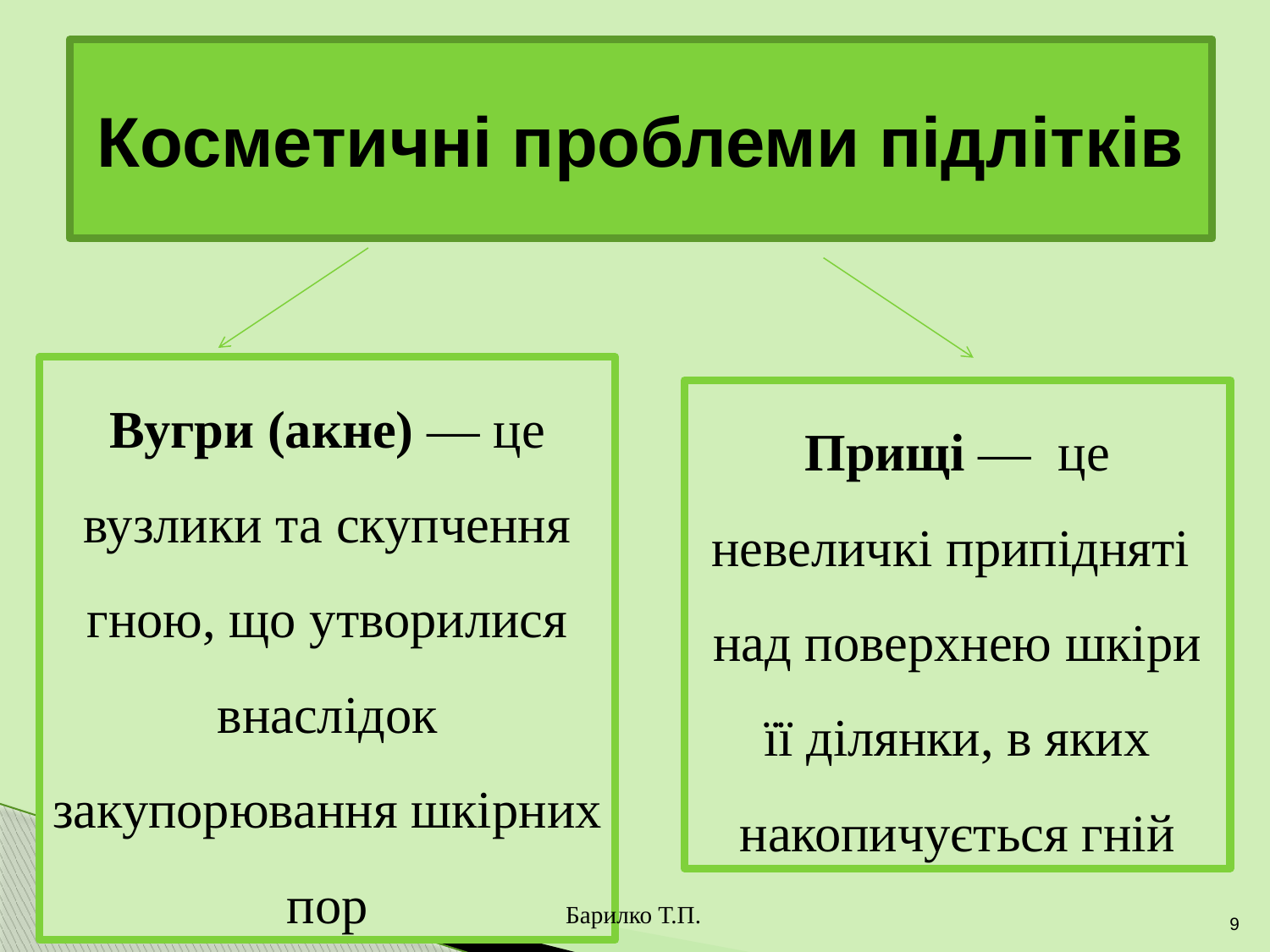

# Косметичні проблеми підлітків
Вугри (акне) — це вузлики та скупчення гною, що утворилися внаслідок закупорювання шкірних пор
Прищі —  це невеличкі припідняті  над поверхнею шкіри її ділянки, в яких накопичується гній
9
Барилко Т.П.